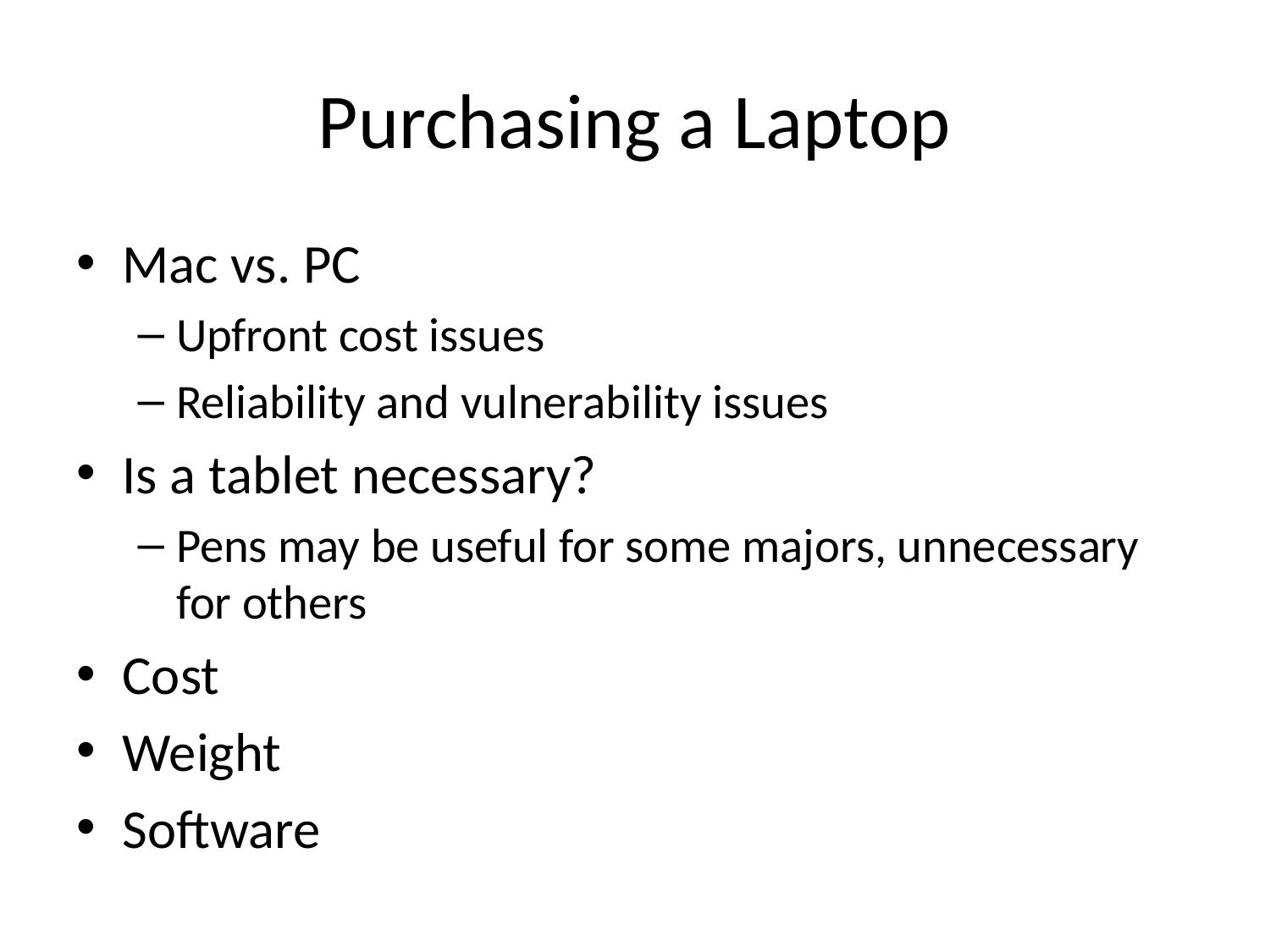

# Purchasing a Laptop
Mac vs. PC
Upfront cost issues
Reliability and vulnerability issues
Is a tablet necessary?
Pens may be useful for some majors, unnecessary for others
Cost
Weight
Software